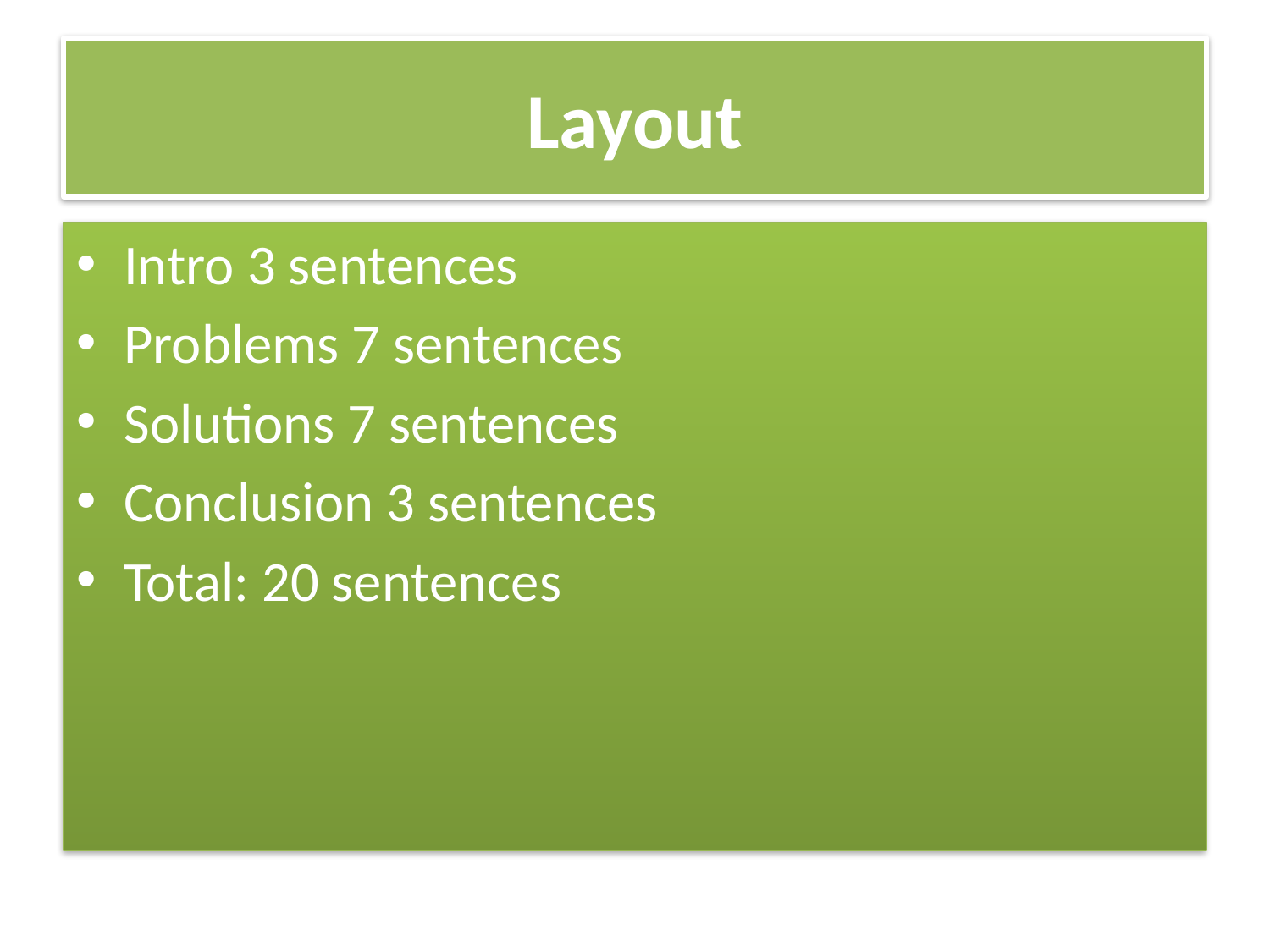

# Layout
Intro 3 sentences
Problems 7 sentences
Solutions 7 sentences
Conclusion 3 sentences
Total: 20 sentences